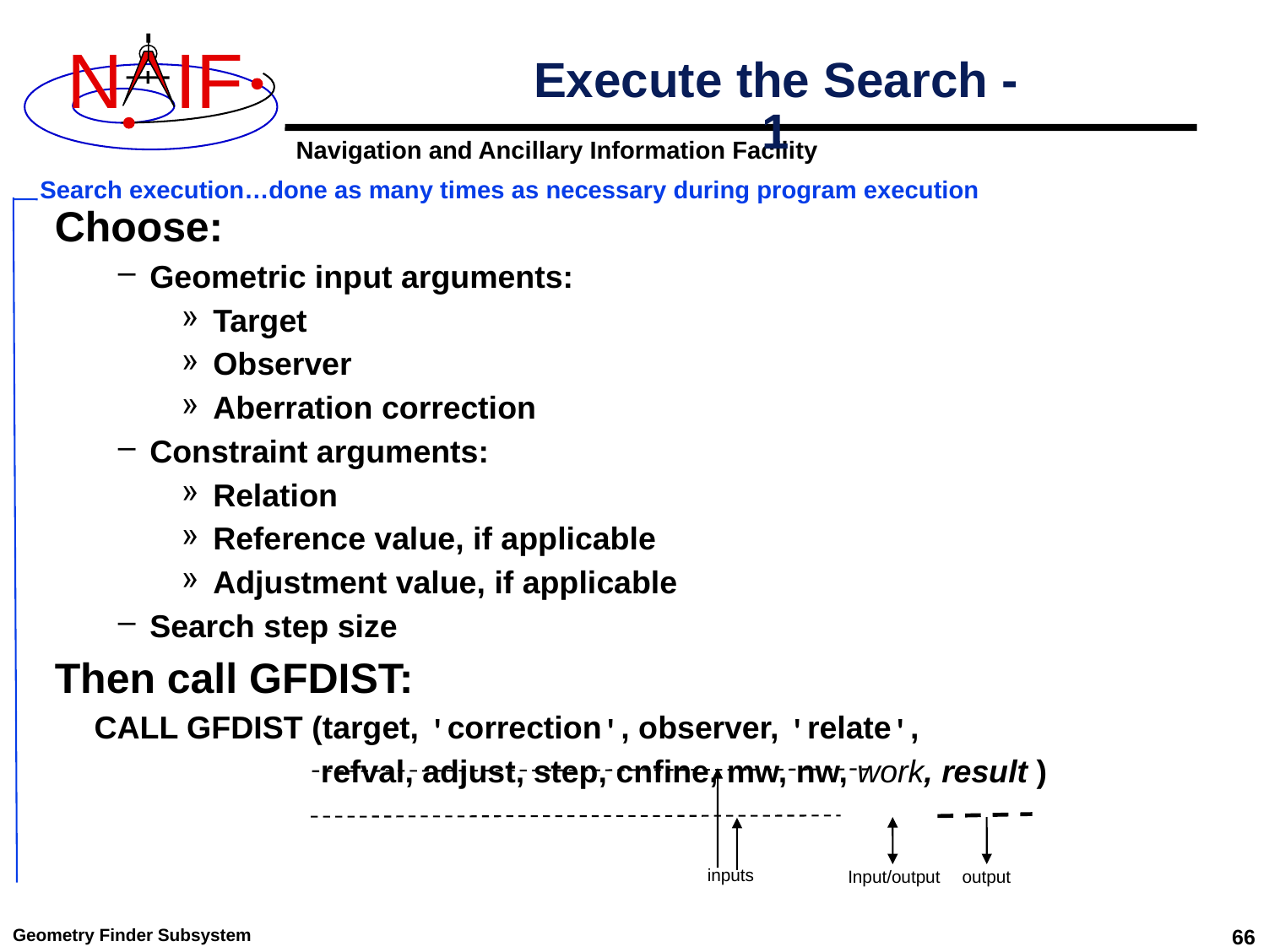

# Execute the Search -1
Search execution…done as many times as necessary during program execution

Choose:
Geometric input arguments:
Target
Observer
Aberration correction
Constraint arguments:
Relation
Reference value, if applicable
Adjustment value, if applicable
Search step size
Then call GFDIST:
	CALL GFDIST (target, 'correction', observer, 'relate',
                              refval, adjust, step, cnfine, mw, nw, work, result )

inputs
Input/output
output
Geometry Finder Subsystem
66